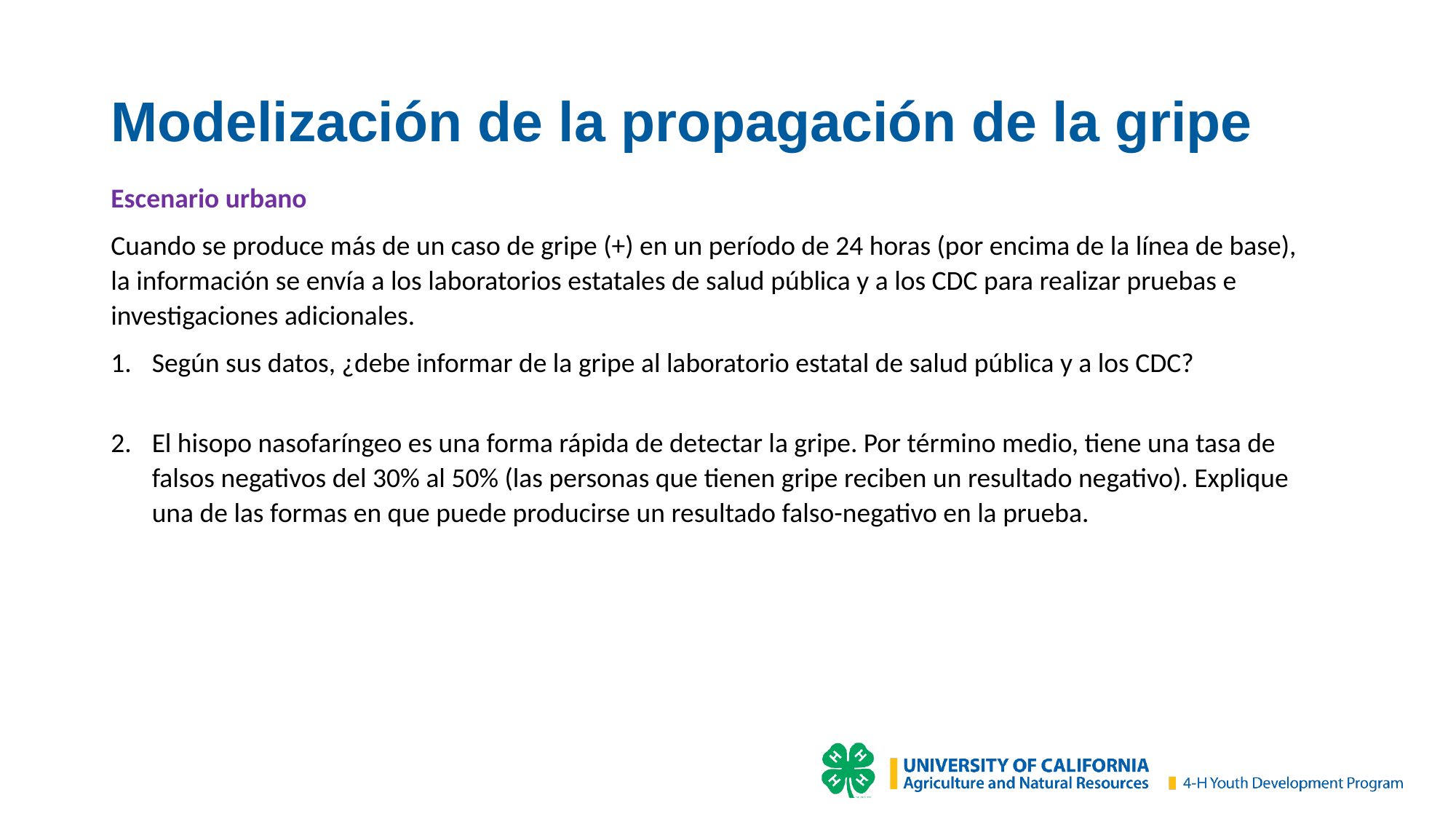

# Modelización de la propagación de la gripe
Escenario urbano
Cuando se produce más de un caso de gripe (+) en un período de 24 horas (por encima de la línea de base), la información se envía a los laboratorios estatales de salud pública y a los CDC para realizar pruebas e investigaciones adicionales.
Según sus datos, ¿debe informar de la gripe al laboratorio estatal de salud pública y a los CDC?

El hisopo nasofaríngeo es una forma rápida de detectar la gripe. Por término medio, tiene una tasa de falsos negativos del 30% al 50% (las personas que tienen gripe reciben un resultado negativo). Explique una de las formas en que puede producirse un resultado falso-negativo en la prueba.